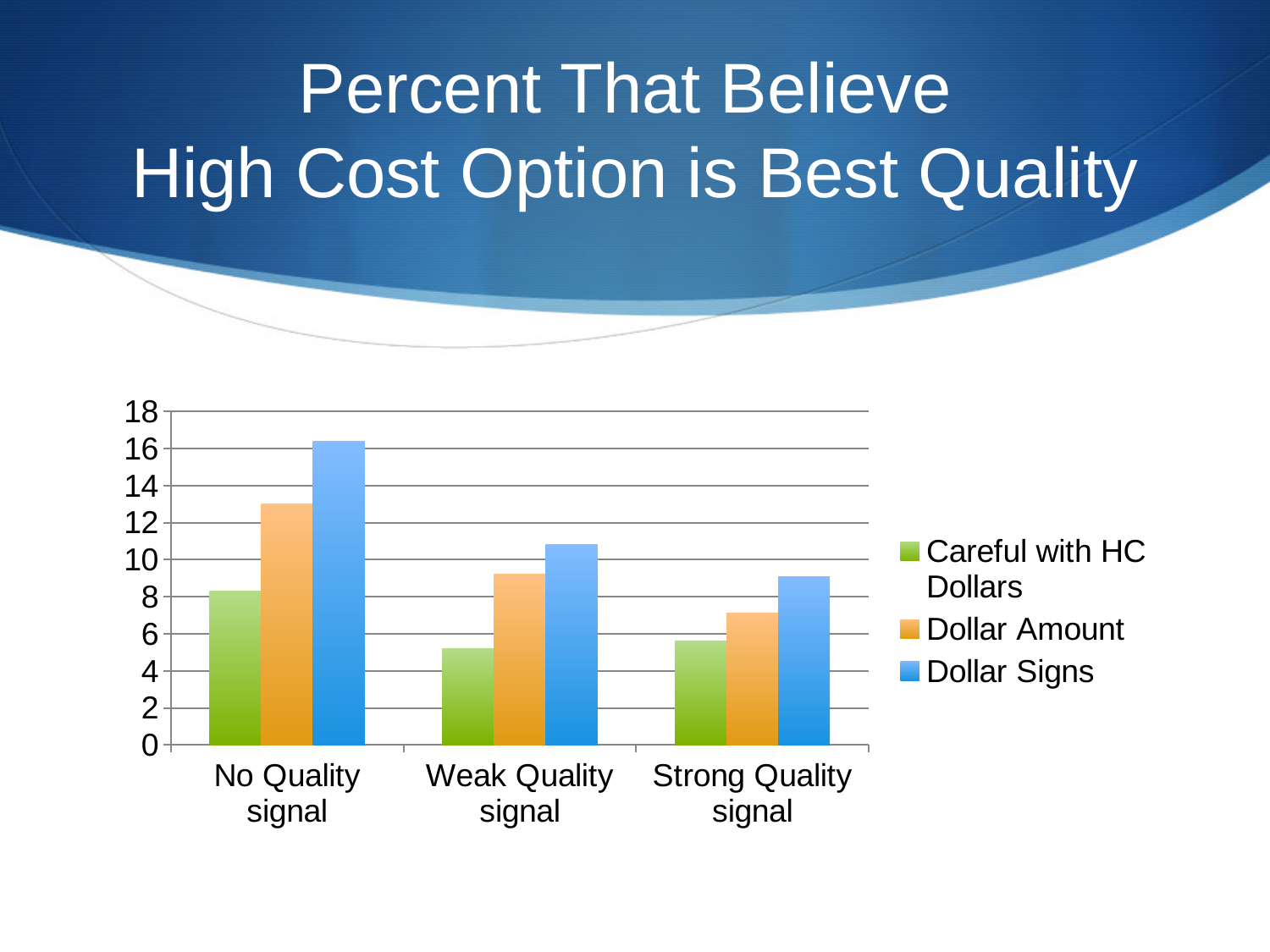

# Percent That Believe High Cost Option is Best Quality

### Chart

| Category | Careful with HC Dollars | Dollar Amount | Dollar Signs |
|---|---|---|---|
| No Quality signal | 8.3 | 13.0 | 16.4 |
| Weak Quality signal | 5.2 | 9.200000000000001 | 10.8 |
| Strong Quality signal | 5.6 | 7.1 | 9.1 |